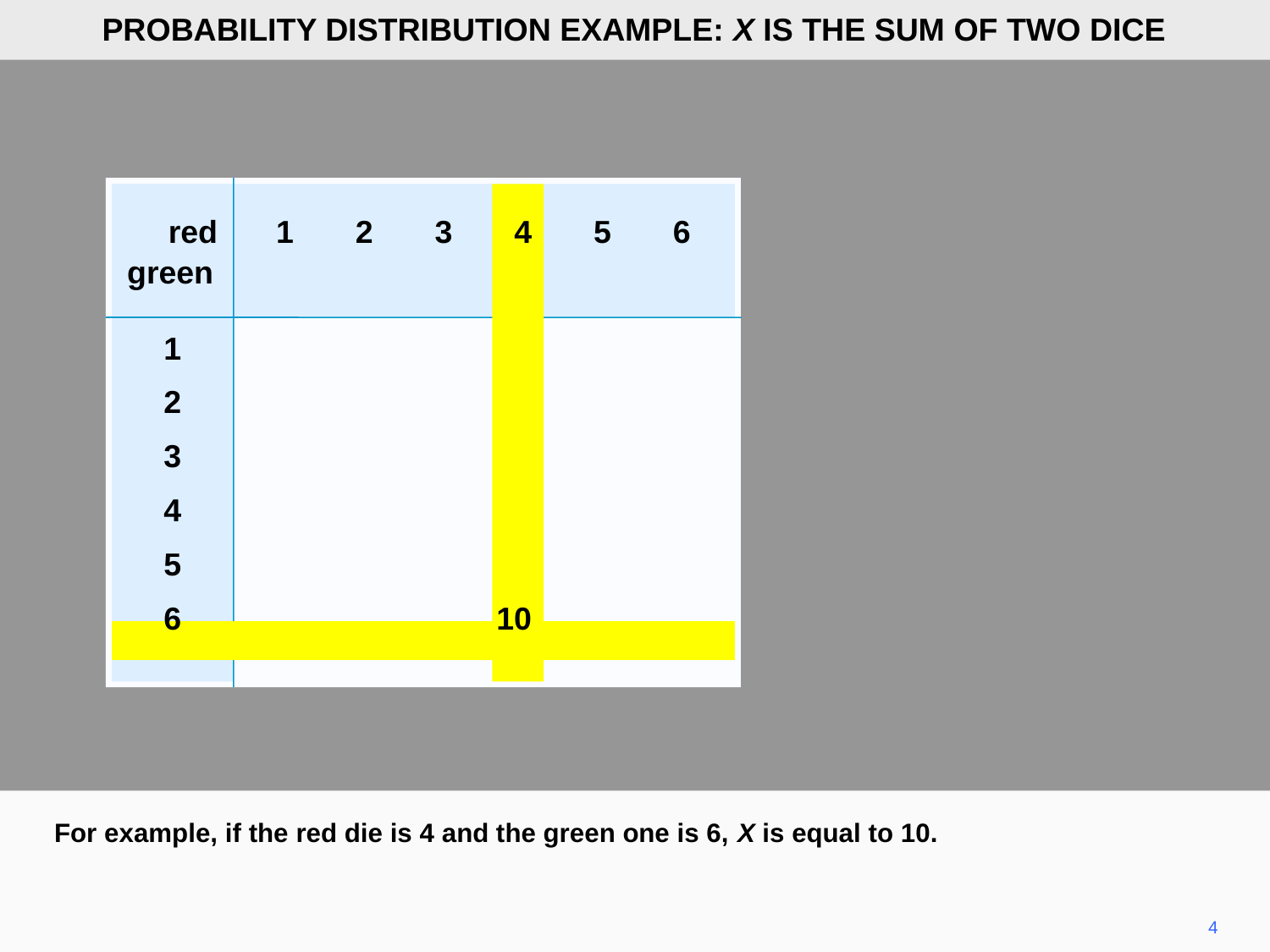

PROBABILITY DISTRIBUTION EXAMPLE: X IS THE SUM OF TWO DICE

      red	1	2	3	4	5	6
 green
	1
	2
	3
	4
	5
	6				10

For example, if the red die is 4 and the green one is 6, X is equal to 10.
4